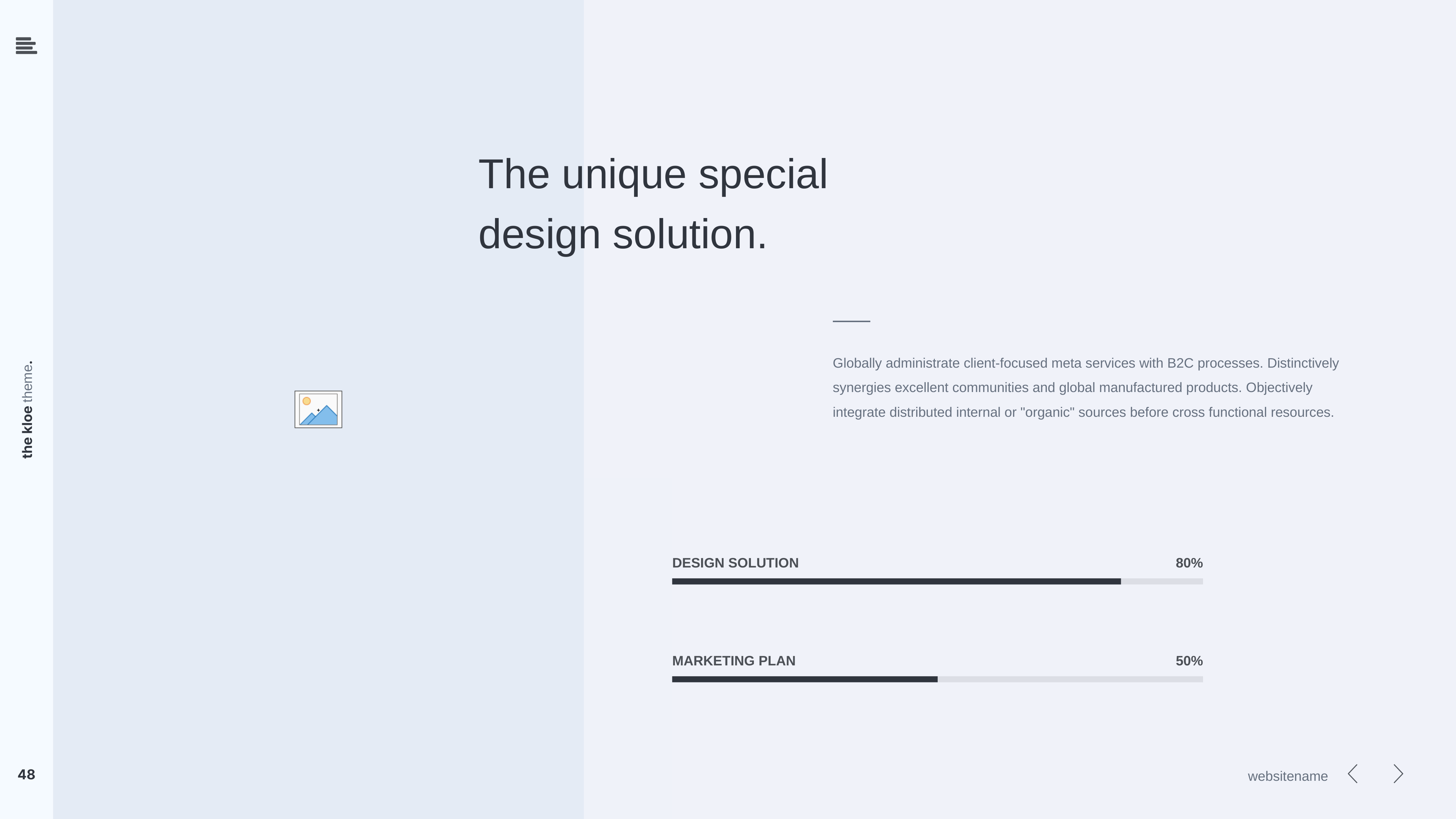

The unique special
design solution.
Globally administrate client-focused meta services with B2C processes. Distinctively
synergies excellent communities and global manufactured products. Objectively
integrate distributed internal or "organic" sources before cross functional resources.
the kloe theme.

DESIGN SOLUTION
80%

MARKETING PLAN
50%

48